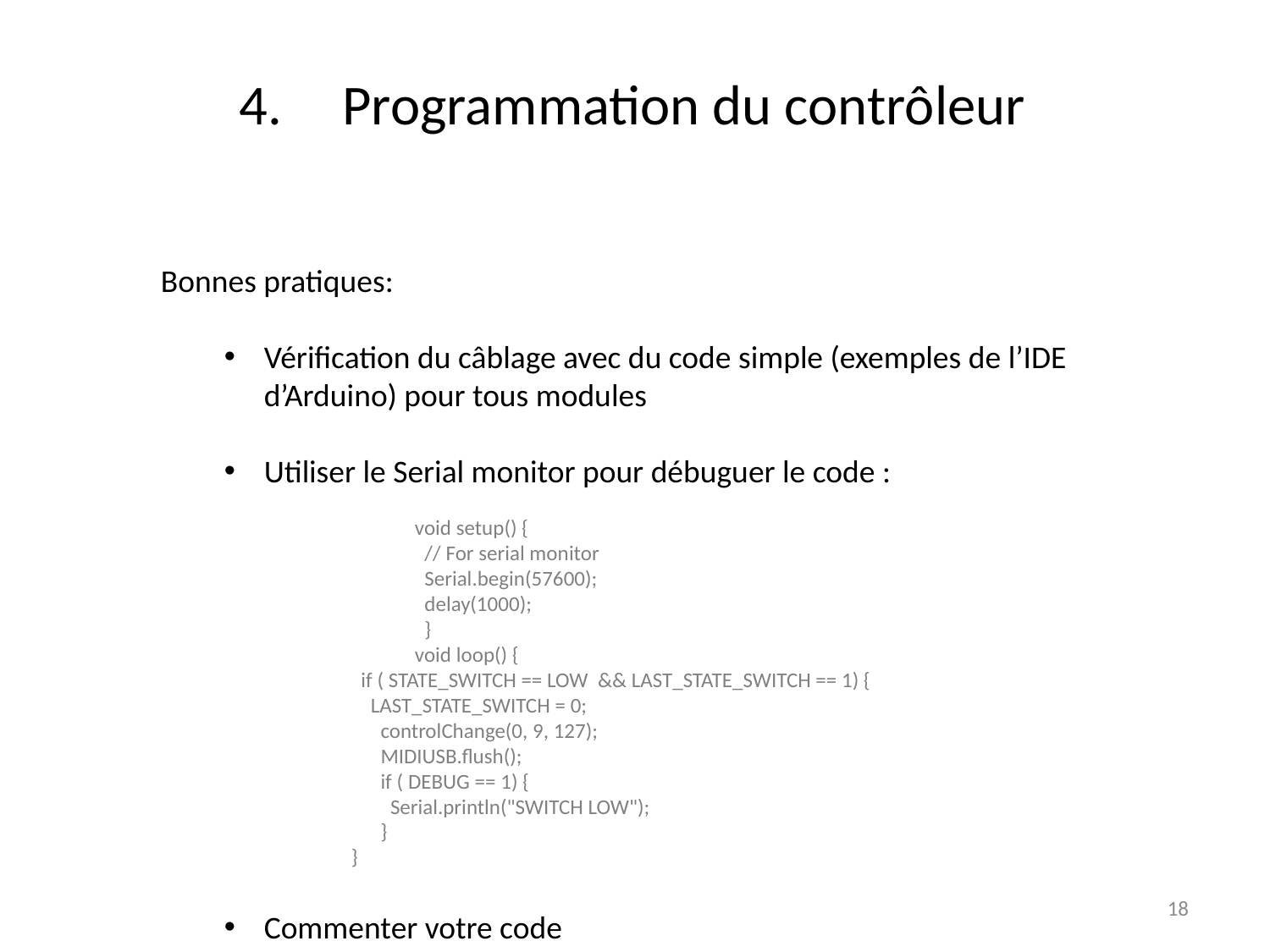

# Programmation du contrôleur

Bonnes pratiques:

Vérification du câblage avec du code simple (exemples de l’IDE d’Arduino) pour tous modules

Utiliser le Serial monitor pour débuguer le code :

		void setup() {
  		  // For serial monitor
  		  Serial.begin(57600);
  		  delay(1000);
		  }
		void loop() {
	  if ( STATE_SWITCH == LOW  && LAST_STATE_SWITCH == 1) {
    	    LAST_STATE_SWITCH = 0;
    	      controlChange(0, 9, 127);
    	      MIDIUSB.flush();
    	      if ( DEBUG == 1) {
      	        Serial.println("SWITCH LOW");
    	      }
	}

Commenter votre code

18